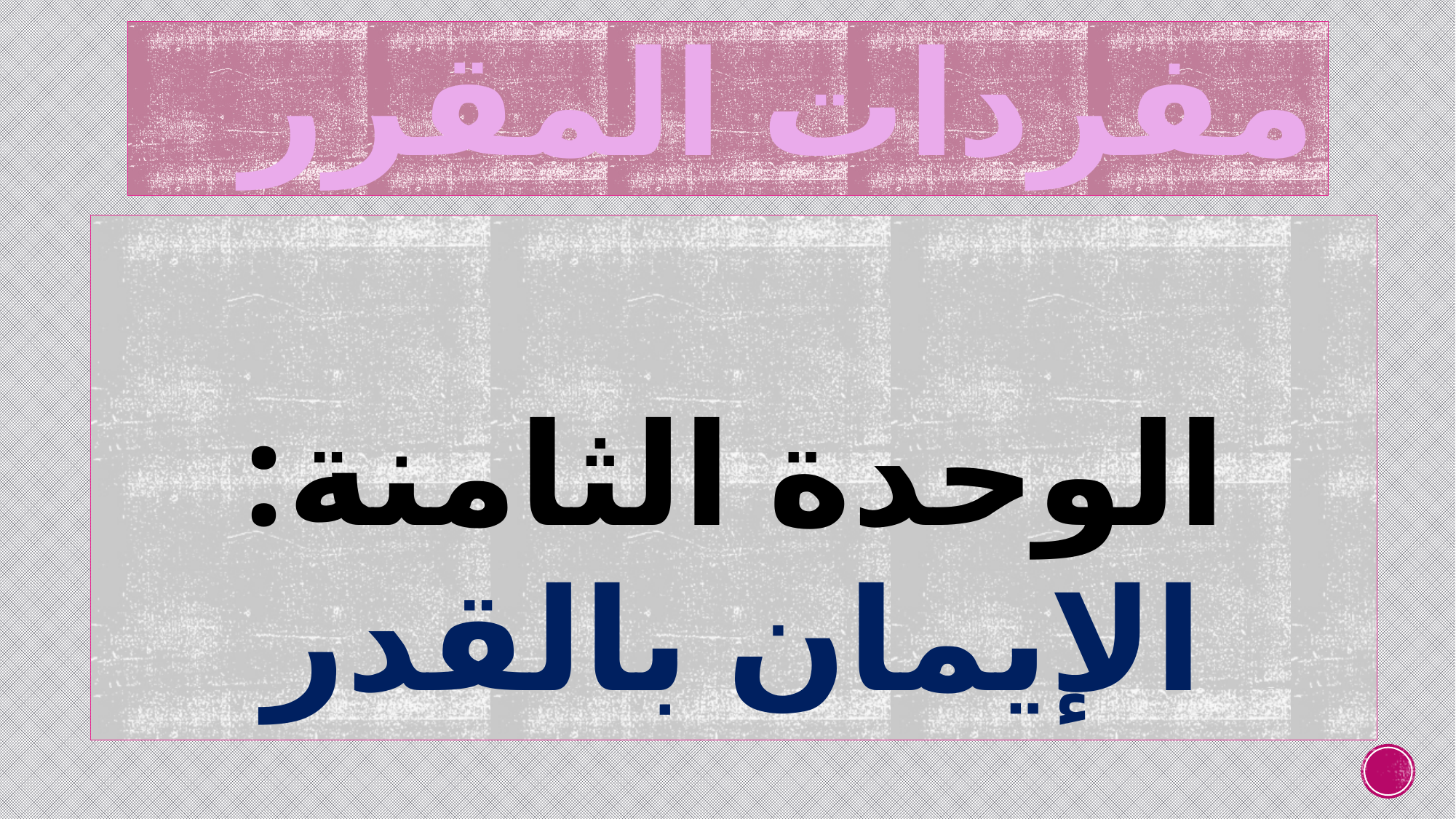

# مفردات المقرر

الوحدة الثامنة:
الإيمان بالقدر